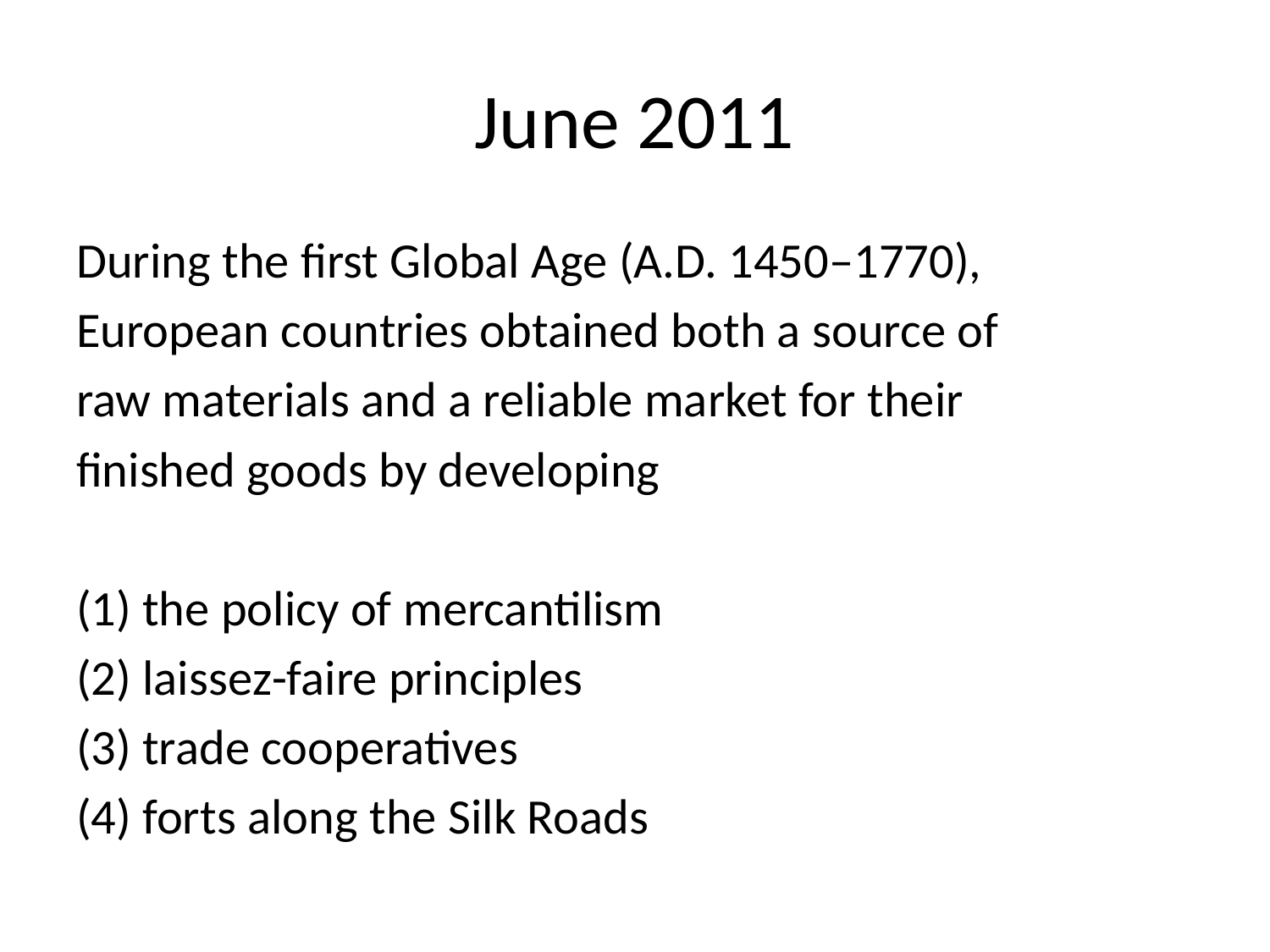

# June 2011
During the first Global Age (A.D. 1450–1770),
European countries obtained both a source of
raw materials and a reliable market for their
finished goods by developing

(1) the policy of mercantilism
(2) laissez-faire principles
(3) trade cooperatives
(4) forts along the Silk Roads